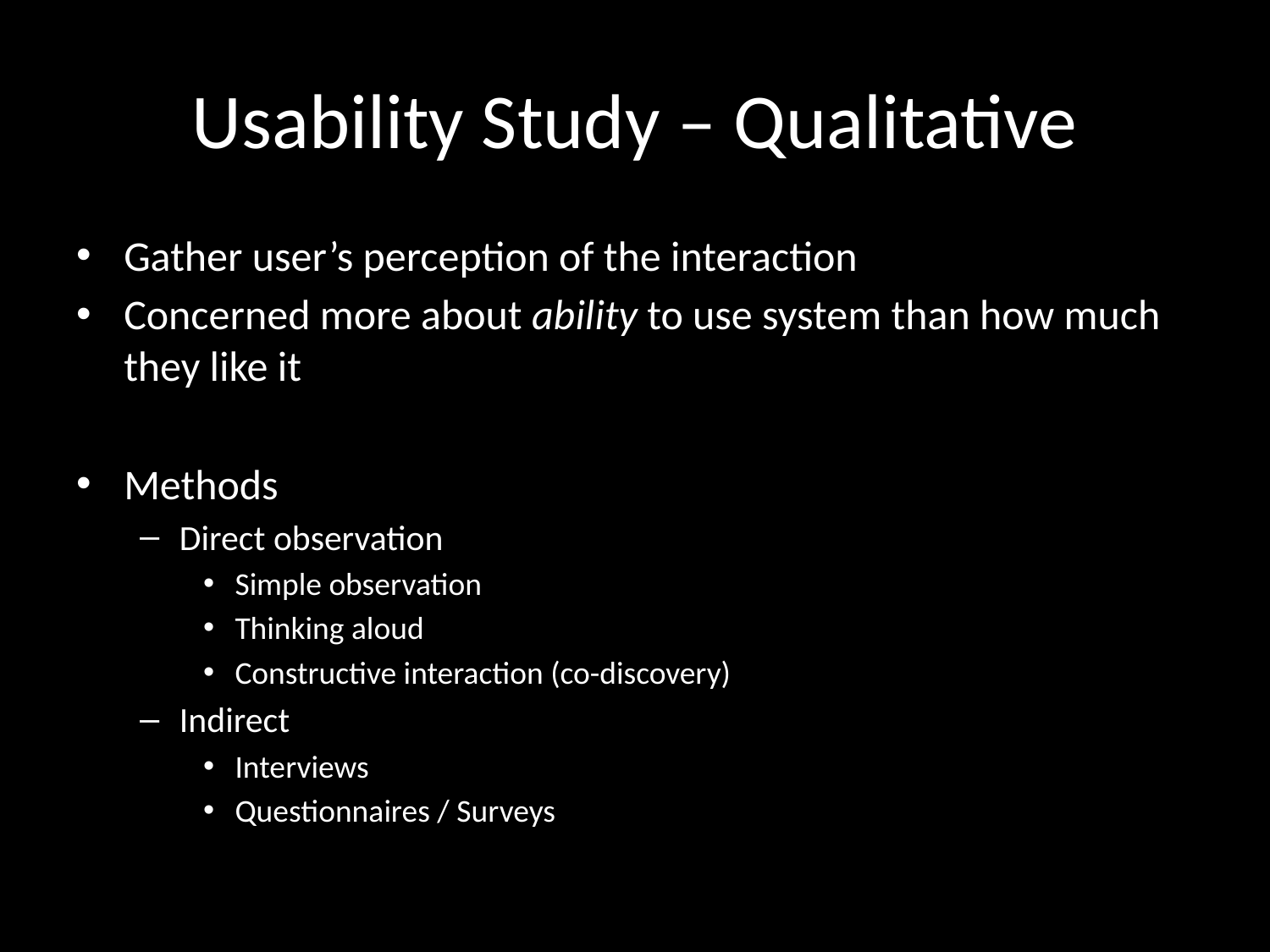

# Usability Study – Qualitative
Gather user’s perception of the interaction
Concerned more about ability to use system than how much they like it

Methods
Direct observation
Simple observation
Thinking aloud
Constructive interaction (co-discovery)
Indirect
Interviews
Questionnaires / Surveys